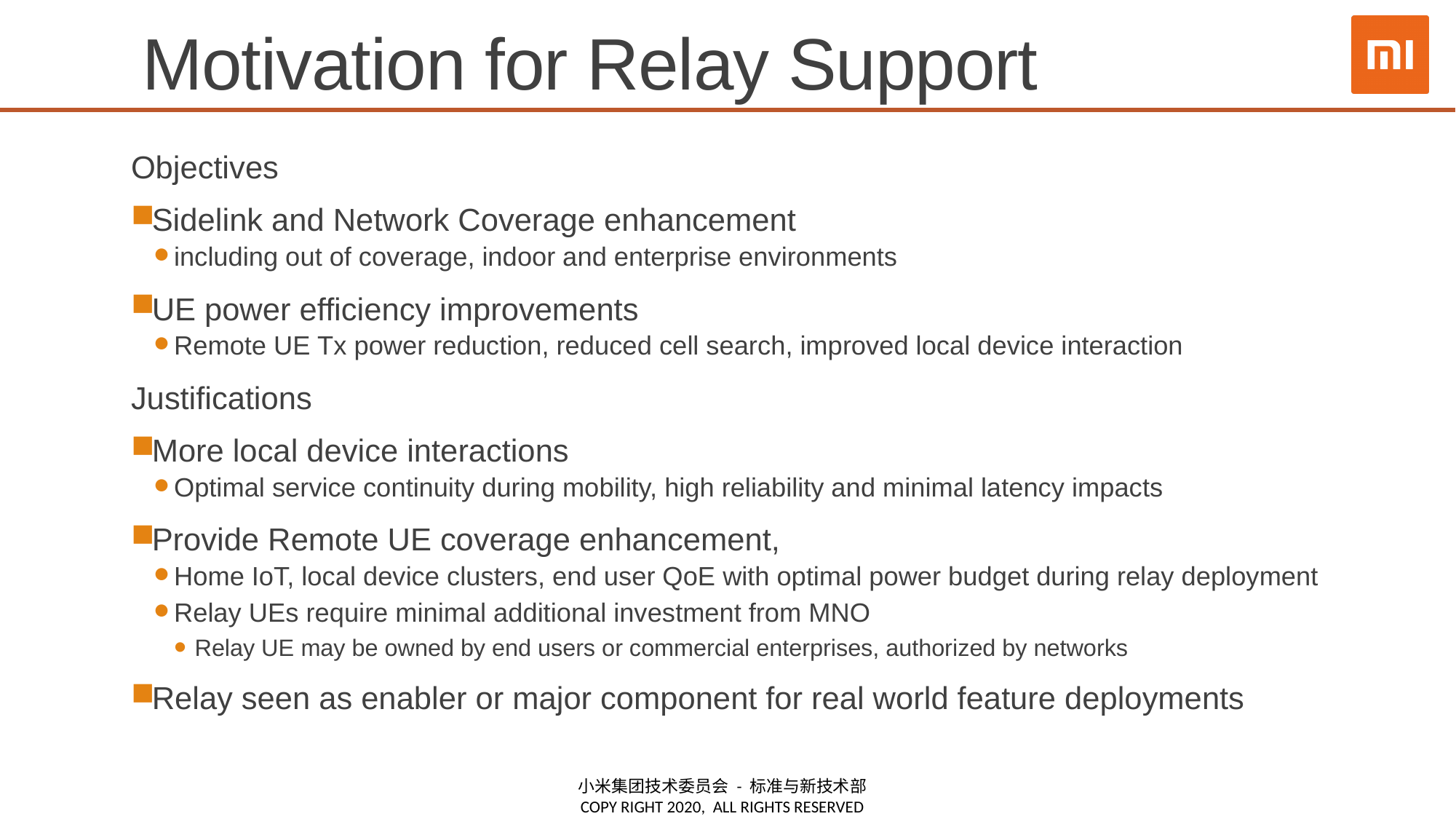

# Motivation for Relay Support
Objectives
Sidelink and Network Coverage enhancement
including out of coverage, indoor and enterprise environments
UE power efficiency improvements
Remote UE Tx power reduction, reduced cell search, improved local device interaction
Justifications
More local device interactions
Optimal service continuity during mobility, high reliability and minimal latency impacts
Provide Remote UE coverage enhancement,
Home IoT, local device clusters, end user QoE with optimal power budget during relay deployment
Relay UEs require minimal additional investment from MNO
Relay UE may be owned by end users or commercial enterprises, authorized by networks
Relay seen as enabler or major component for real world feature deployments